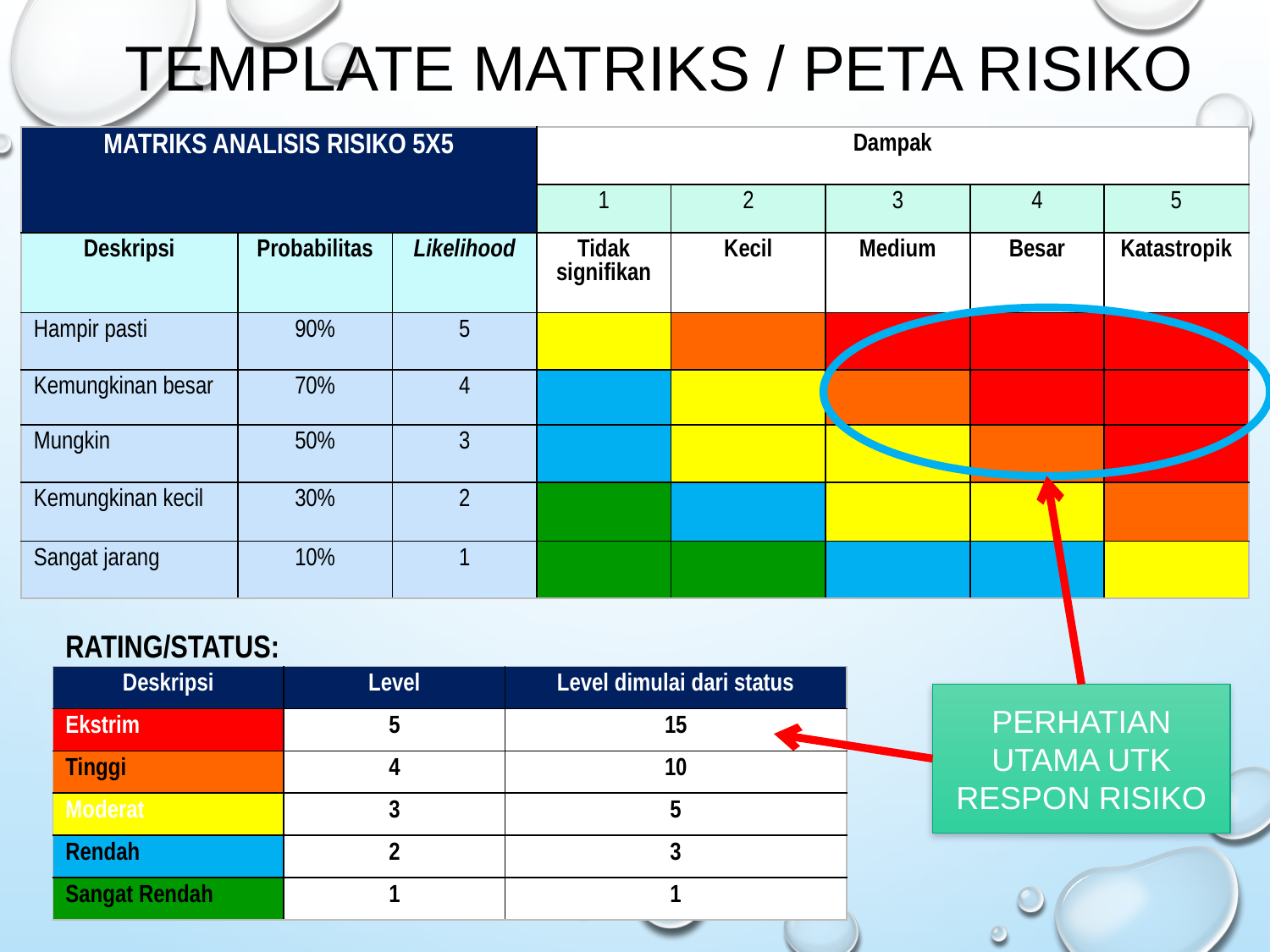

# TEMPLATE MATRIKS / PETA RISIKO
| MATRIKS ANALISIS RISIKO 5X5 |  |  | Dampak |  |  |  |  |
| --- | --- | --- | --- | --- | --- | --- | --- |
|  |  |  | 1 | 2 | 3 | 4 | 5 |
| Deskripsi | Probabilitas | Likelihood | Tidak signifikan | Kecil | Medium | Besar | Katastropik |
| Hampir pasti | 90% | 5 |  |  |  |  |  |
| Kemungkinan besar | 70% | 4 |  |  |  |  |  |
| Mungkin | 50% | 3 |  |  |  |  |  |
| Kemungkinan kecil | 30% | 2 |  |  |  |  |  |
| Sangat jarang | 10% | 1 |  |  |  |  |  |

RATING/STATUS:
| Deskripsi | Level | Level dimulai dari status |
| --- | --- | --- |
| Ekstrim | 5 | 15 |
| Tinggi | 4 | 10 |
| Moderat | 3 | 5 |
| Rendah | 2 | 3 |
| Sangat Rendah | 1 | 1 |
PERHATIAN UTAMA UTK RESPON RISIKO